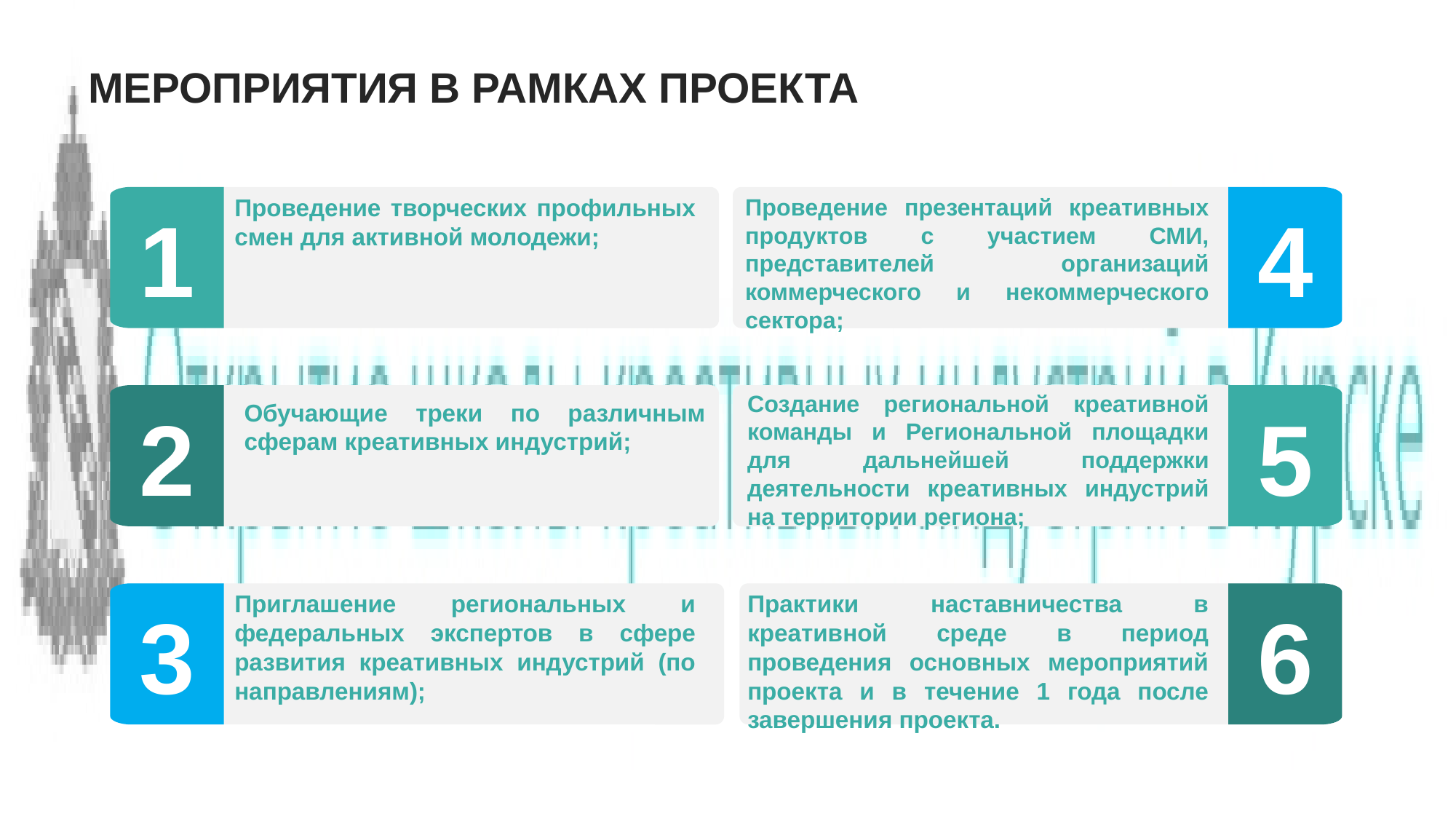

# МЕРОПРИЯТИЯ В РАМКАХ ПРОЕКТА

Проведение творческих профильных смен для активной молодежи;
Проведение презентаций креативных продуктов с участием СМИ, представителей организаций коммерческого и некоммерческого сектора;

1
4

Создание региональной креативной команды и Региональной площадки для дальнейшей поддержки деятельности креативных индустрий на территории региона;
Обучающие треки по различным сферам креативных индустрий;

2
5
Практики наставничества в креативной среде в период проведения основных мероприятий проекта и в течение 1 года после завершения проекта.
Приглашение региональных и федеральных экспертов в сфере развития креативных индустрий (по направлениям);

3
6